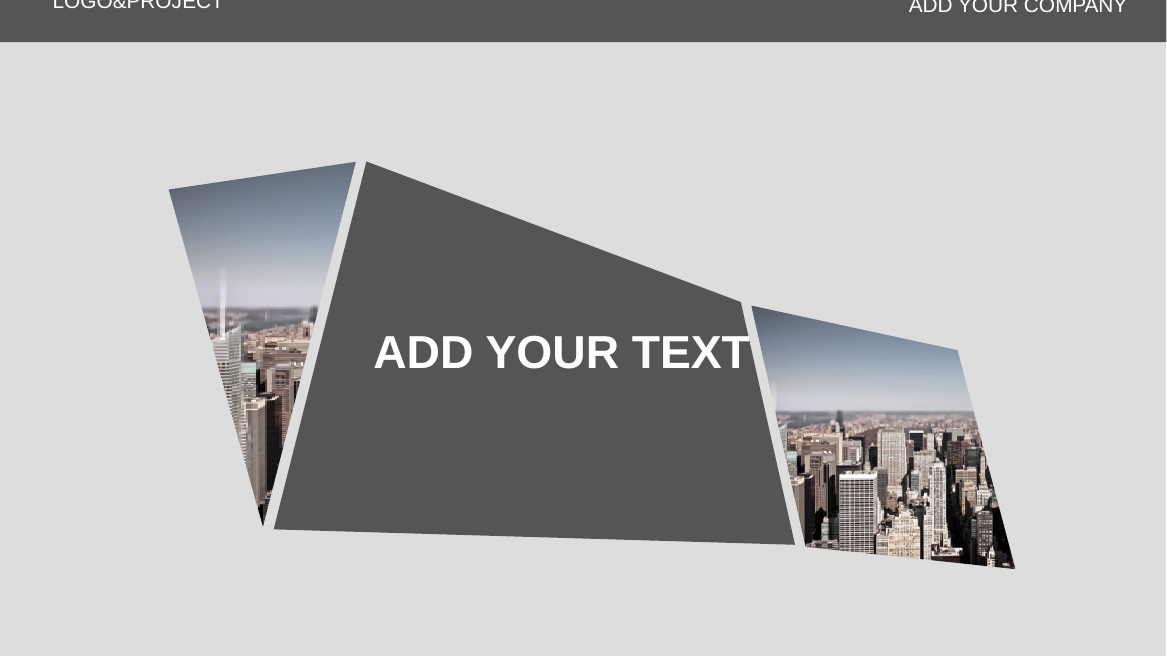

LOGO&PROJECT
ADD YOUR COMPANY

ADD YOUR TEXT